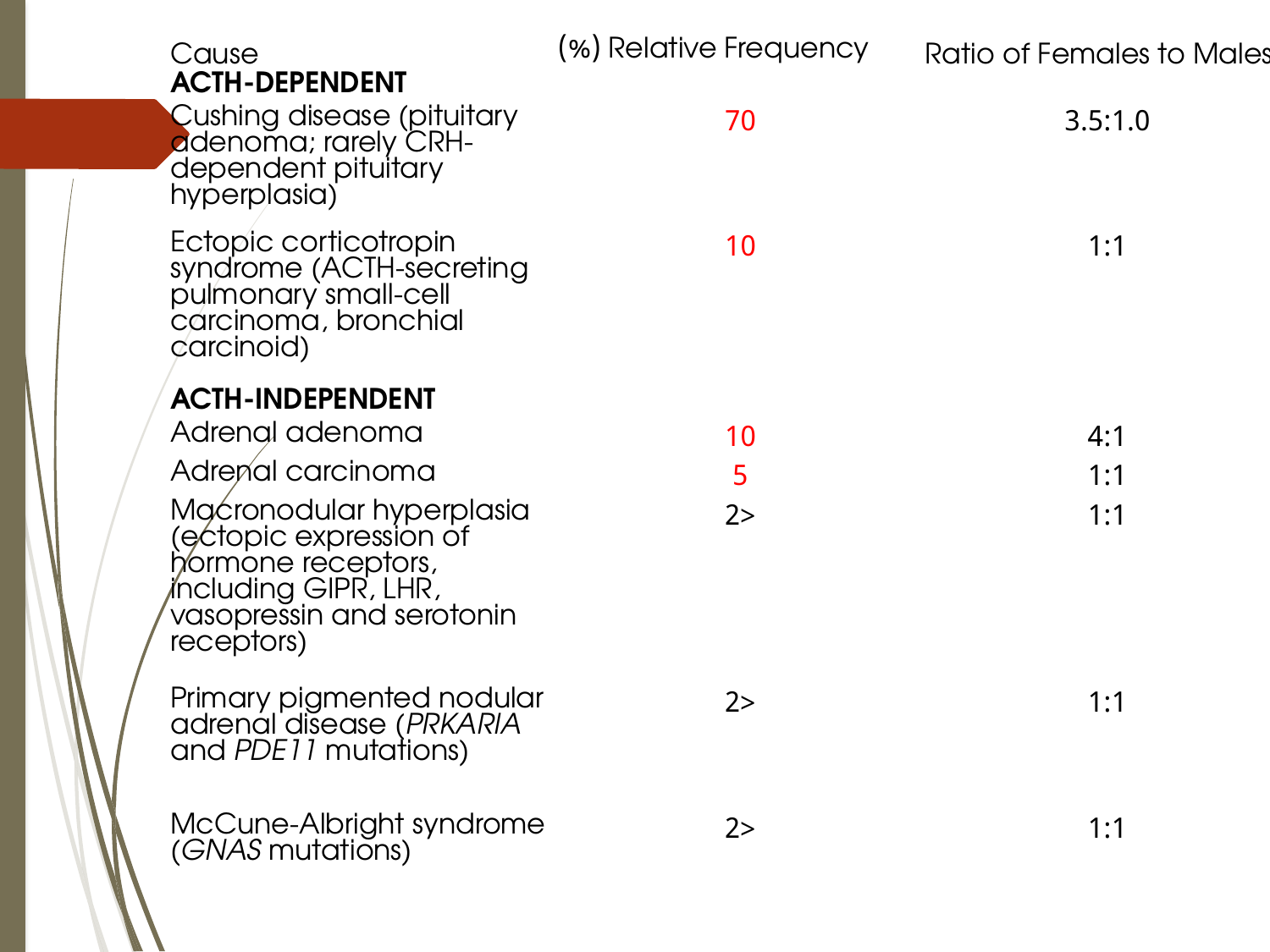

| Cause | Relative Frequency (%) | Ratio of Females to Males |
| --- | --- | --- |
| ACTH-DEPENDENT |  |  |
| Cushing disease (pituitary adenoma; rarely CRH-dependent pituitary hyperplasia) | 70 | 3.5:1.0 |
| Ectopic corticotropin syndrome (ACTH-secreting pulmonary small-cell carcinoma, bronchial carcinoid) | 10 | 1:1 |
| ACTH-INDEPENDENT |  |  |
| Adrenal adenoma | 10 | 4:1 |
| Adrenal carcinoma | 5 | 1:1 |
| Macronodular hyperplasia (ectopic expression of hormone receptors, including GIPR, LHR, vasopressin and serotonin receptors) | <2 | 1:1 |
| Primary pigmented nodular adrenal disease (PRKARIA and PDE11 mutations) | <2 | 1:1 |
| McCune-Albright syndrome (GNAS mutations) | <2 | 1:1 |